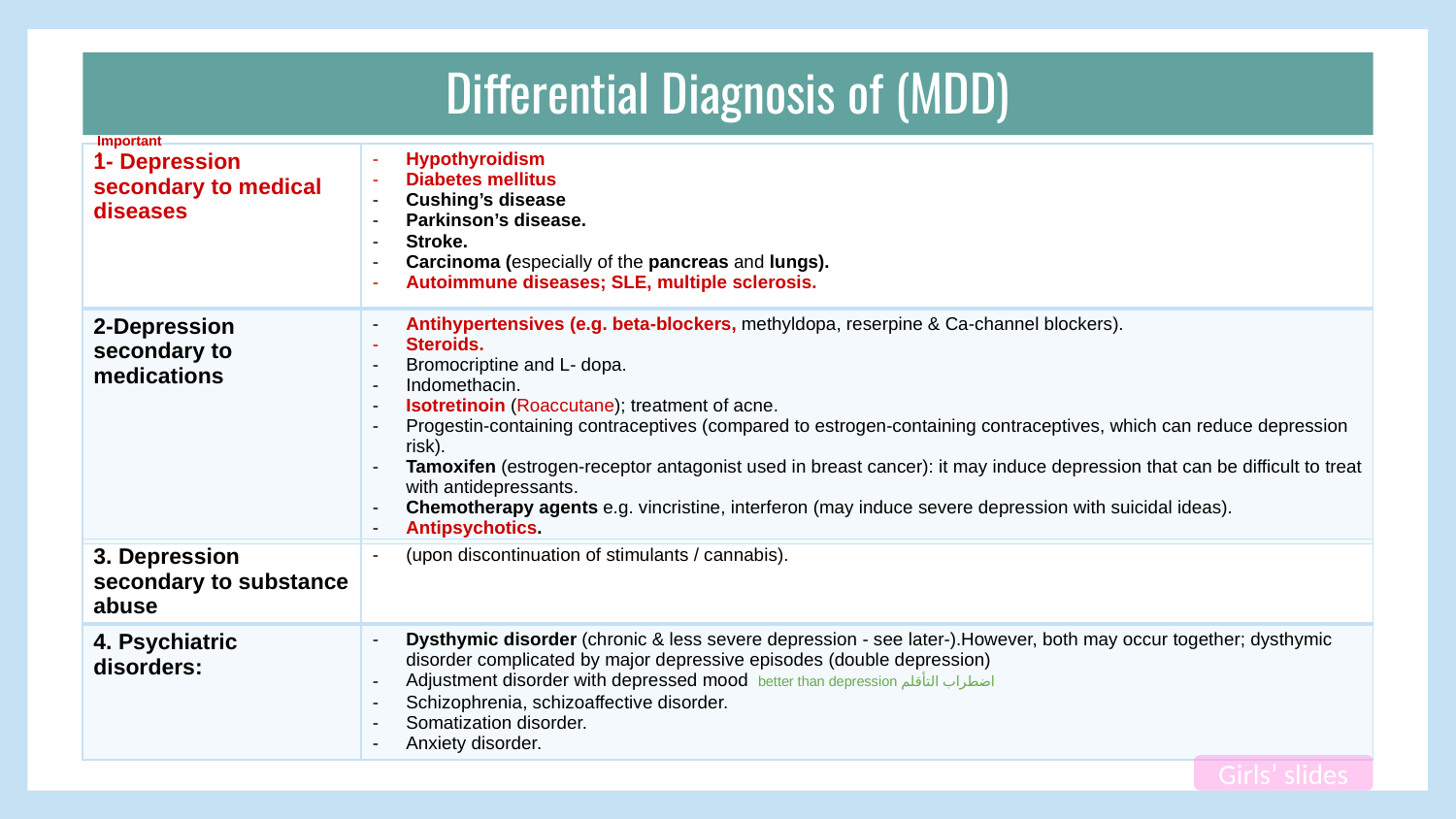

Differential Diagnosis of (MDD)
Important!
| 1- Depression secondary to medical diseases | Hypothyroidism Diabetes mellitus Cushing’s disease Parkinson’s disease. Stroke​. Carcinoma (especially of the pancreas and lungs). Autoimmune diseases; SLE, multiple sclerosis. |
| --- | --- |
| 2-Depression secondary to medications | Antihypertensives (e.g. beta-blockers, methyldopa, reserpine & Ca-channel blockers). Steroids. Bromocriptine and L- dopa. Indomethacin. Isotretinoin (Roaccutane); treatment of acne. Progestin-containing contraceptives (compared to estrogen-containing contraceptives, which can reduce depression risk). Tamoxifen (estrogen-receptor antagonist used in breast cancer): it may induce depression that can be difficult to treat with antidepressants. Chemotherapy agents e.g. vincristine, interferon (may induce severe depression with suicidal ideas). Antipsychotics. |
| 3. Depression secondary to substance abuse | (upon discontinuation of stimulants / cannabis). |
| --- | --- |
| 4. Psychiatric disorders: | Dysthymic disorder (chronic & less severe depression - see later-).However, both may occur together; dysthymic disorder complicated by major depressive episodes (double depression) Adjustment disorder with depressed mood better than depression اضطراب التأقلم Schizophrenia, schizoaffective disorder. Somatization disorder. Anxiety disorder. |
Girls’ slides